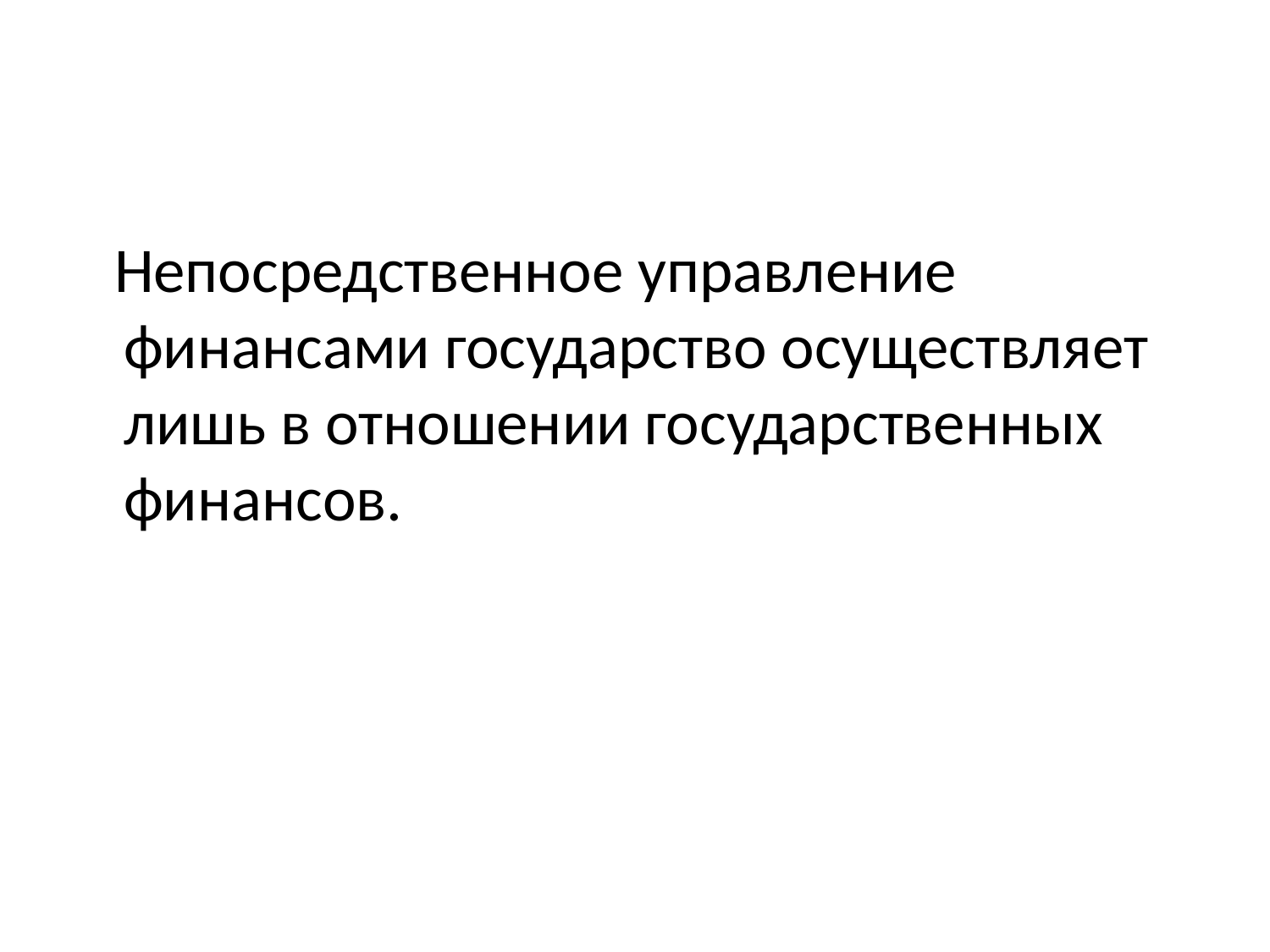

#
   Непосредственное управление финансами государство осуществляет лишь в отношении государственных финансов.